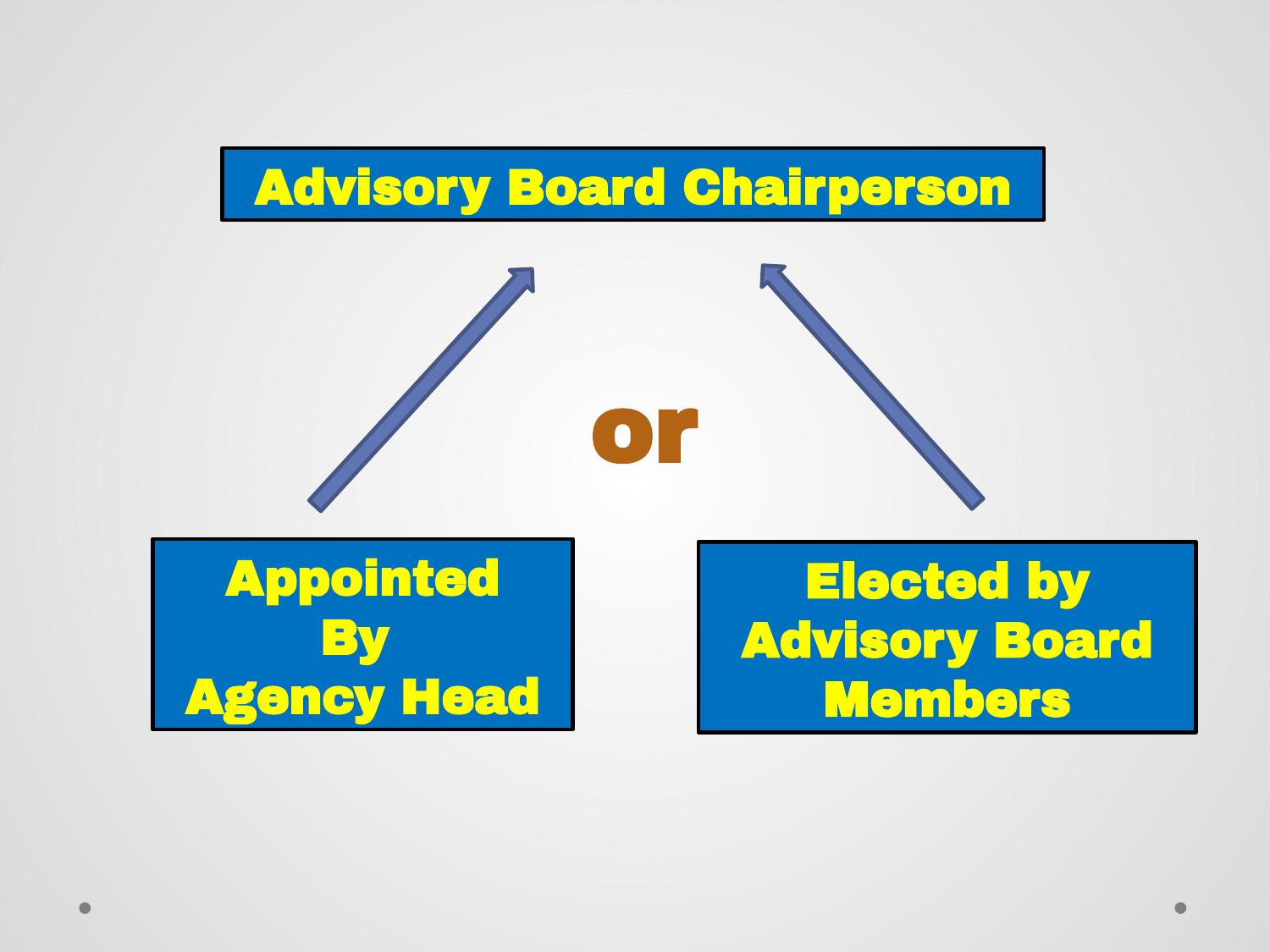

Advisory Board Chairperson

or
Appointed
By
Agency Head
Elected by Advisory Board Members